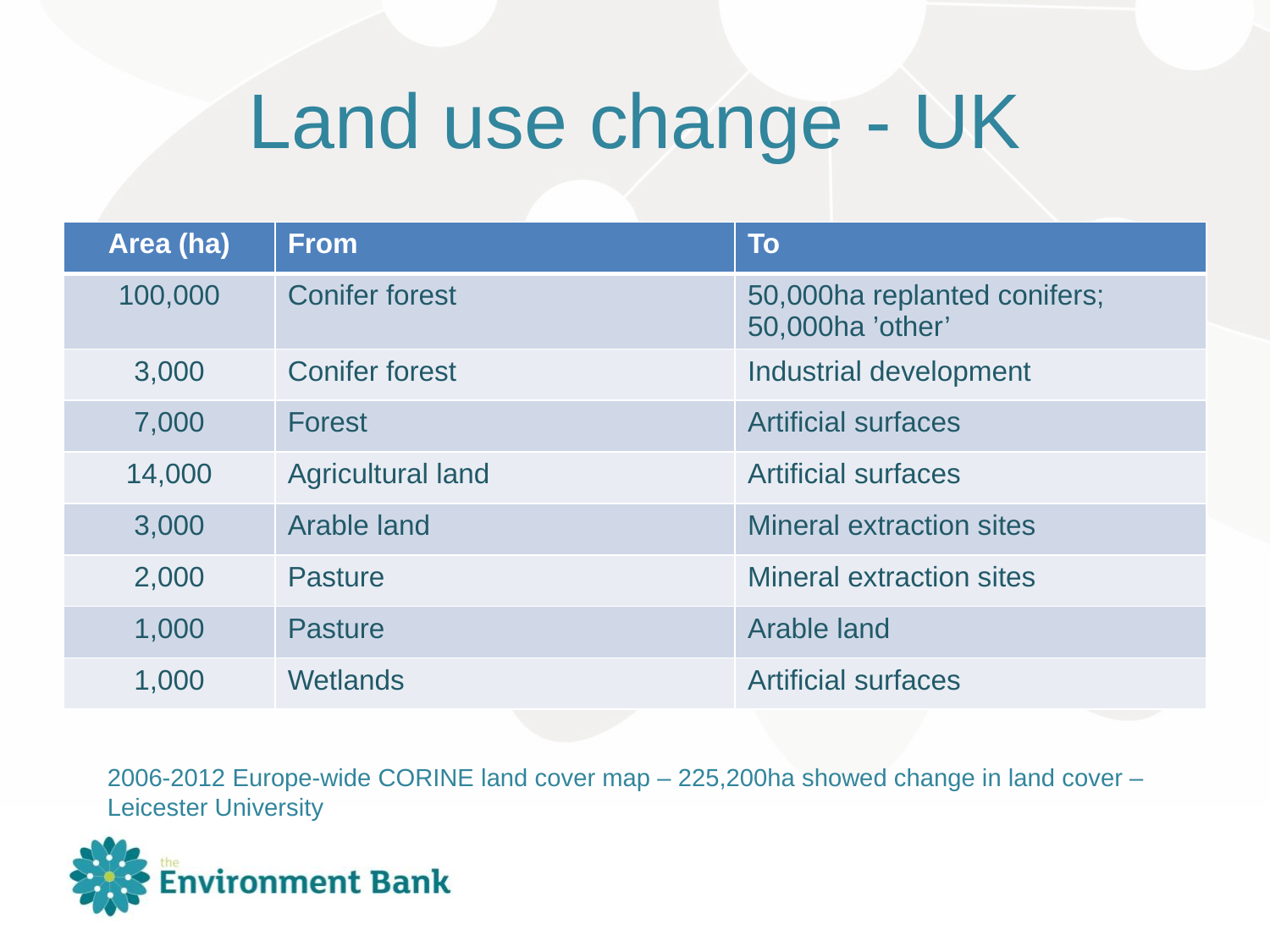

# Land use change - UK
| Area (ha) | From | To |
| --- | --- | --- |
| 100,000 | Conifer forest | 50,000ha replanted conifers; 50,000ha ’other’ |
| 3,000 | Conifer forest | Industrial development |
| 7,000 | Forest | Artificial surfaces |
| 14,000 | Agricultural land | Artificial surfaces |
| 3,000 | Arable land | Mineral extraction sites |
| 2,000 | Pasture | Mineral extraction sites |
| 1,000 | Pasture | Arable land |
| 1,000 | Wetlands | Artificial surfaces |
2006-2012 Europe-wide CORINE land cover map – 225,200ha showed change in land cover – Leicester University